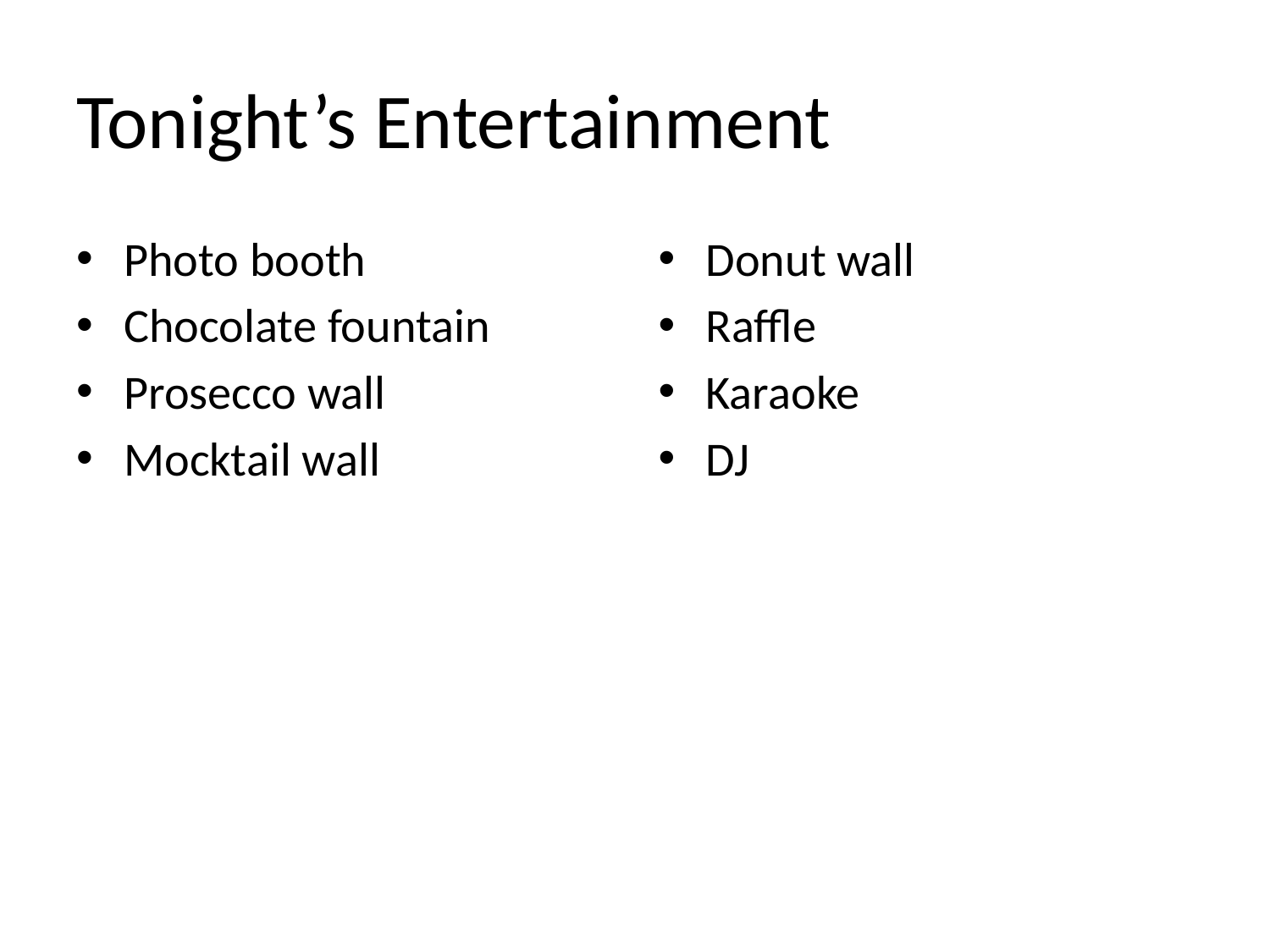

# Tonight’s Entertainment
Photo booth
Chocolate fountain
Prosecco wall
Mocktail wall
Donut wall
Raffle
Karaoke
DJ